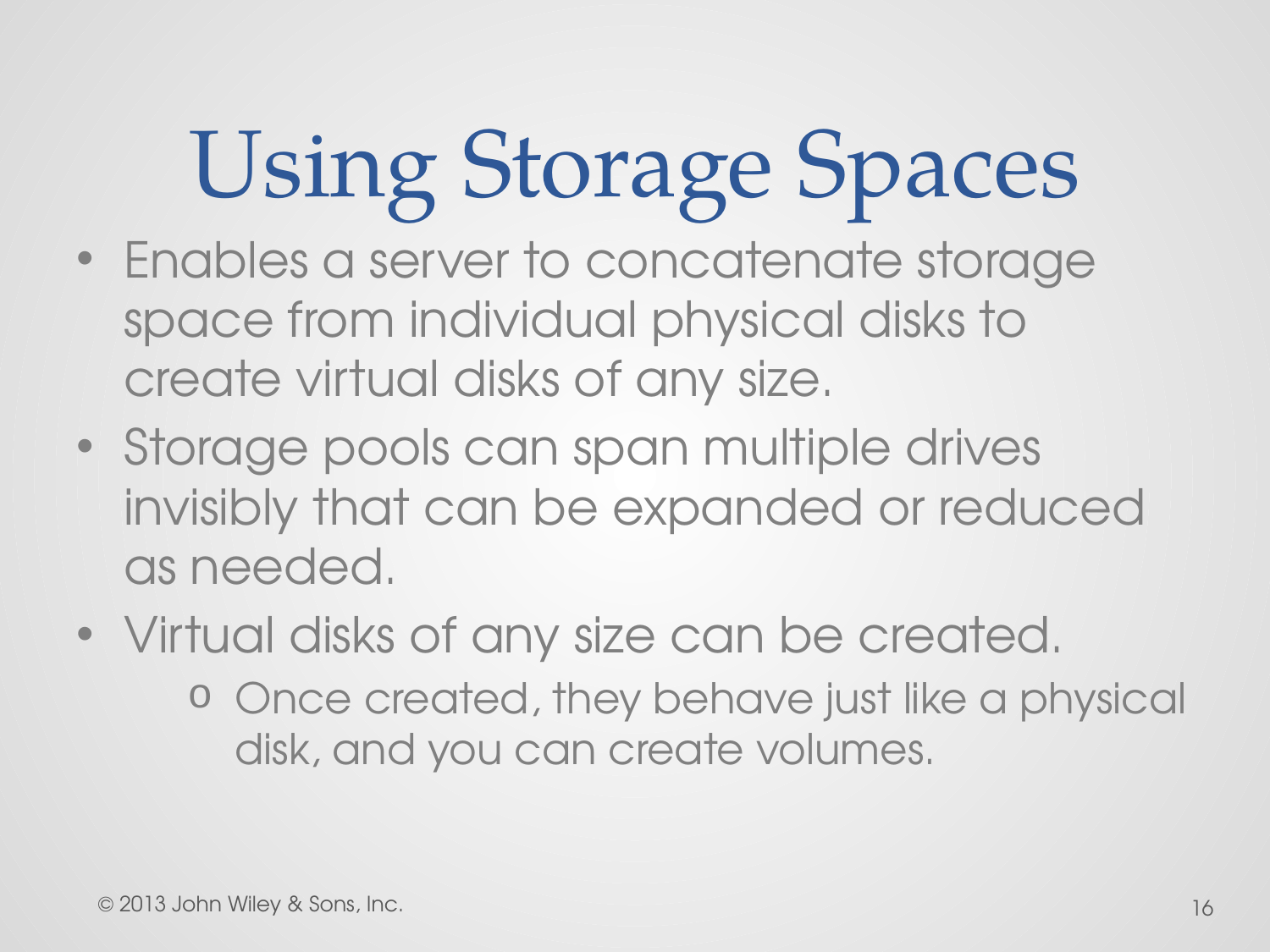

# Using Storage Spaces
Enables a server to concatenate storage space from individual physical disks to create virtual disks of any size.
Storage pools can span multiple drives invisibly that can be expanded or reduced as needed.
Virtual disks of any size can be created.
Once created, they behave just like a physical disk, and you can create volumes.
© 2013 John Wiley & Sons, Inc.
16